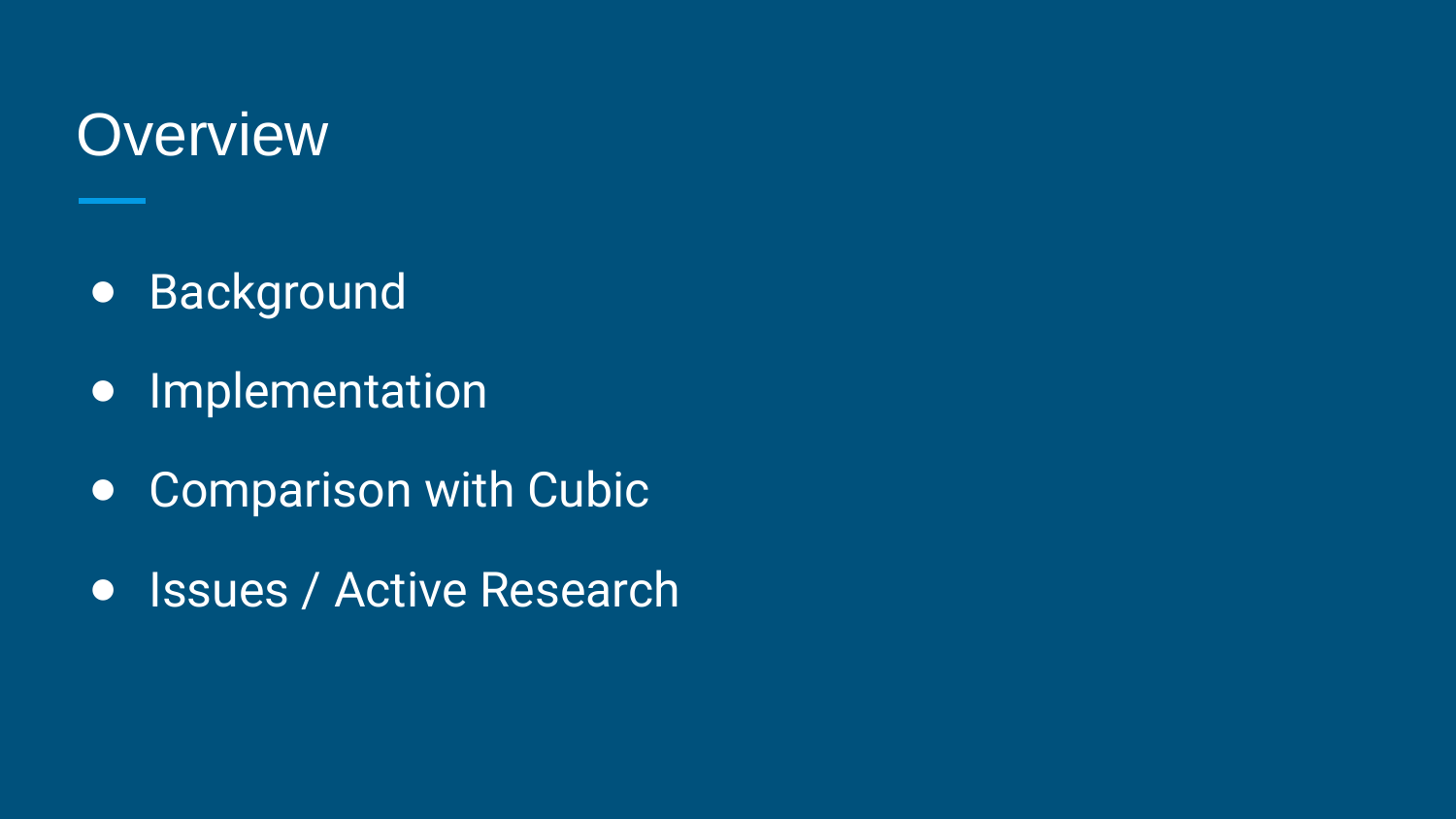

# Overview
Background
Implementation
Comparison with Cubic
Issues / Active Research